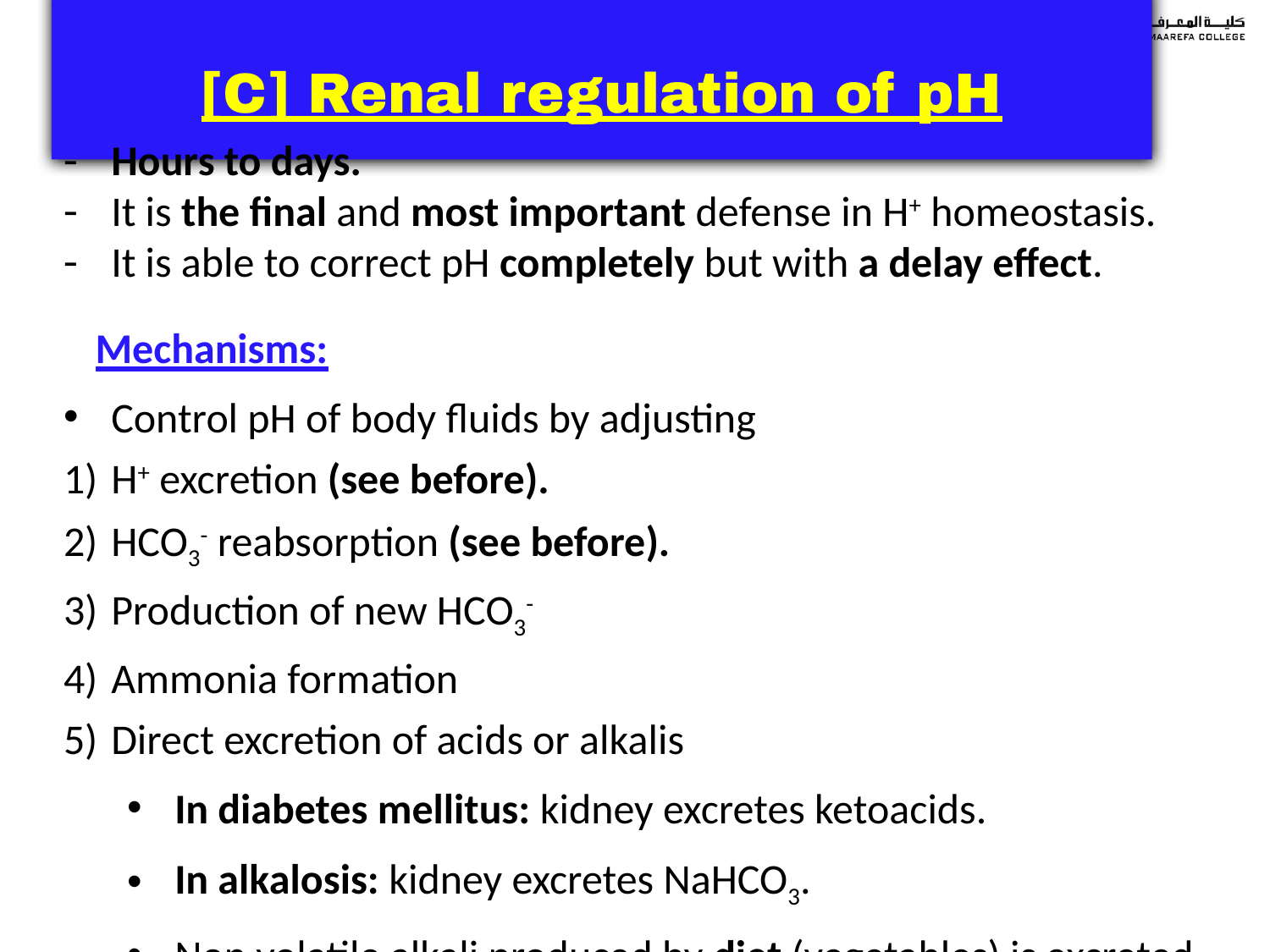

# [C] Renal regulation of pH
Hours to days.
It is the final and most important defense in H+ homeostasis.
It is able to correct pH completely but with a delay effect.

Mechanisms:
Control pH of body fluids by adjusting
H+ excretion (see before).
HCO3- reabsorption (see before).
Production of new HCO3-
Ammonia formation
Direct excretion of acids or alkalis
In diabetes mellitus: kidney excretes ketoacids.
In alkalosis: kidney excretes NaHCO3.
Non volatile alkali produced by diet (vegetables) is excreted.